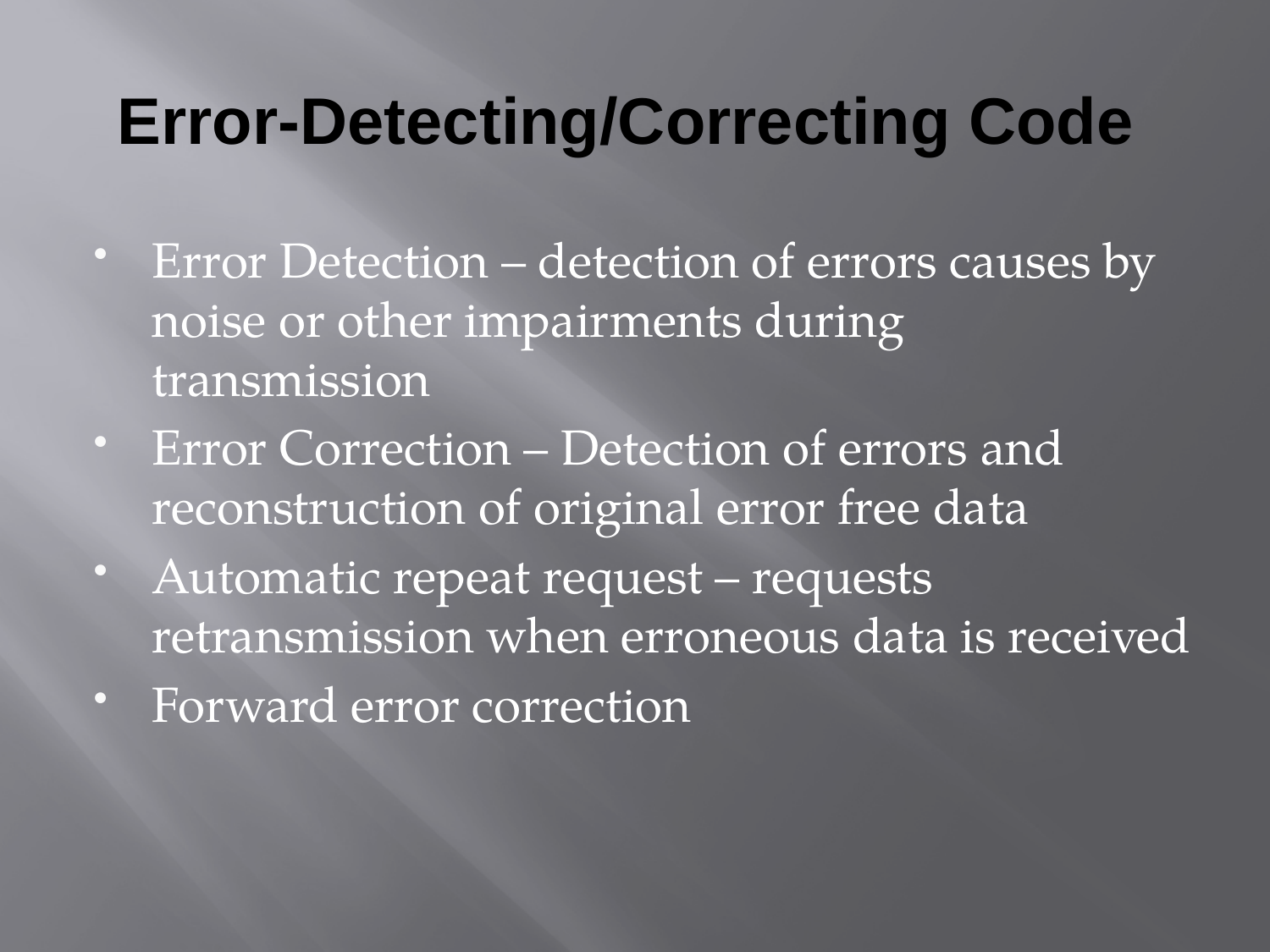

# Error-Detecting/Correcting Code
Error Detection – detection of errors causes by noise or other impairments during transmission
Error Correction – Detection of errors and reconstruction of original error free data
Automatic repeat request – requests retransmission when erroneous data is received
Forward error correction